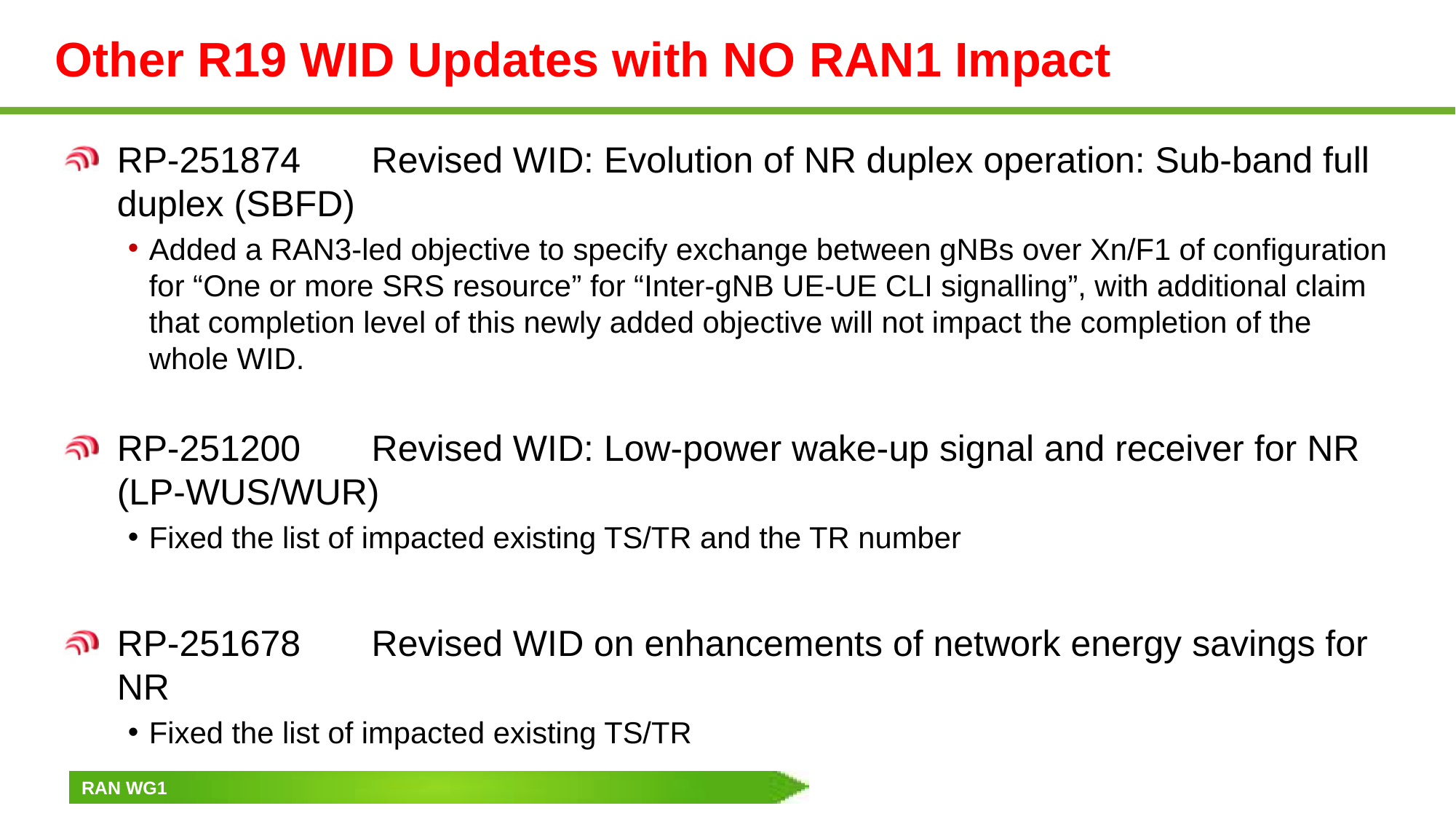

# Other R19 WID Updates with NO RAN1 Impact
RP-251874       Revised WID: Evolution of NR duplex operation: Sub-band full duplex (SBFD)
Added a RAN3-led objective to specify exchange between gNBs over Xn/F1 of configuration for “One or more SRS resource” for “Inter-gNB UE-UE CLI signalling”, with additional claim that completion level of this newly added objective will not impact the completion of the whole WID.

RP-251200       Revised WID: Low-power wake-up signal and receiver for NR (LP-WUS/WUR)
Fixed the list of impacted existing TS/TR and the TR number

RP-251678       Revised WID on enhancements of network energy savings for NR
Fixed the list of impacted existing TS/TR